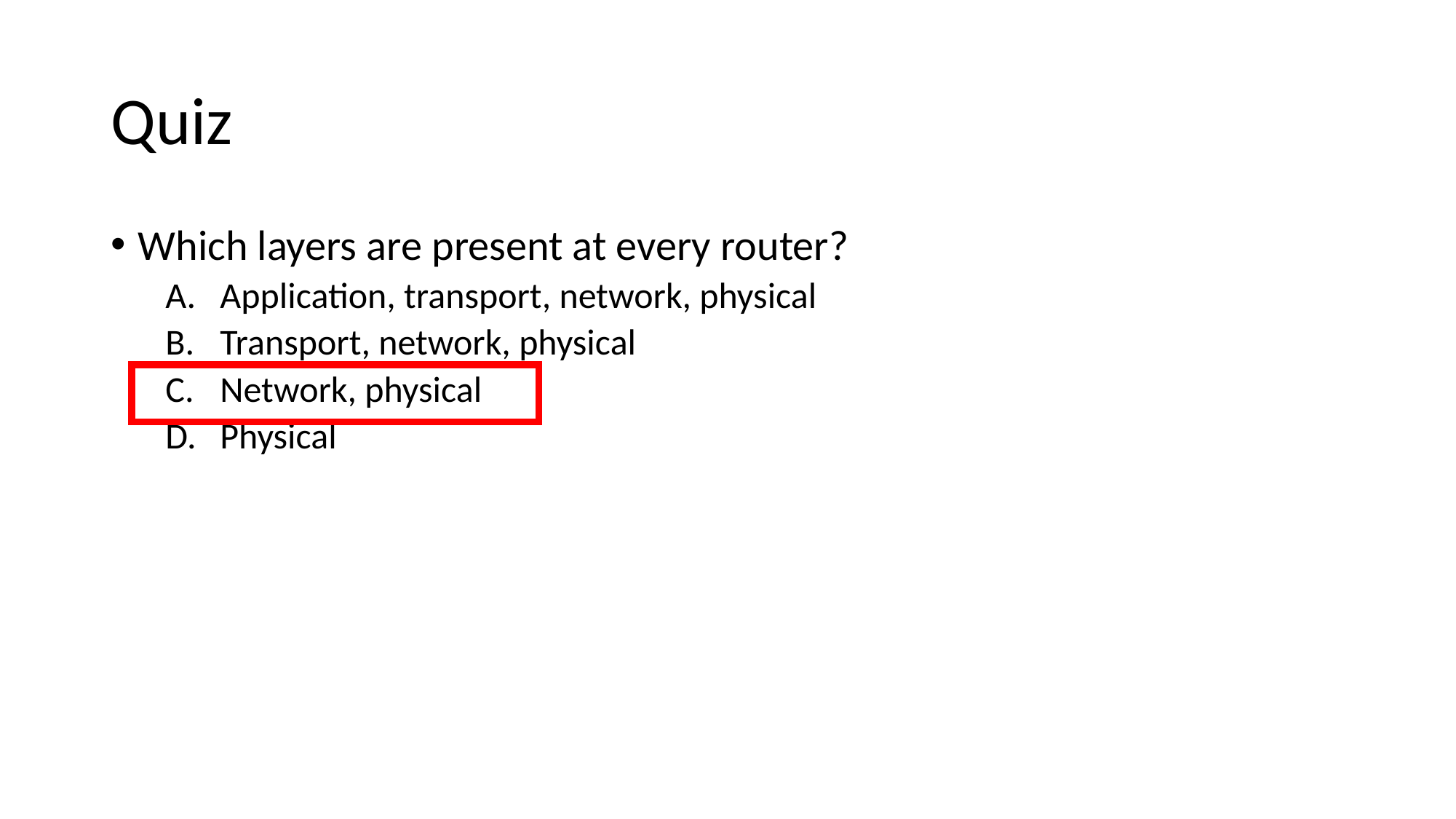

# Quiz
Which layers are present at every router?
Application, transport, network, physical
Transport, network, physical
Network, physical
Physical